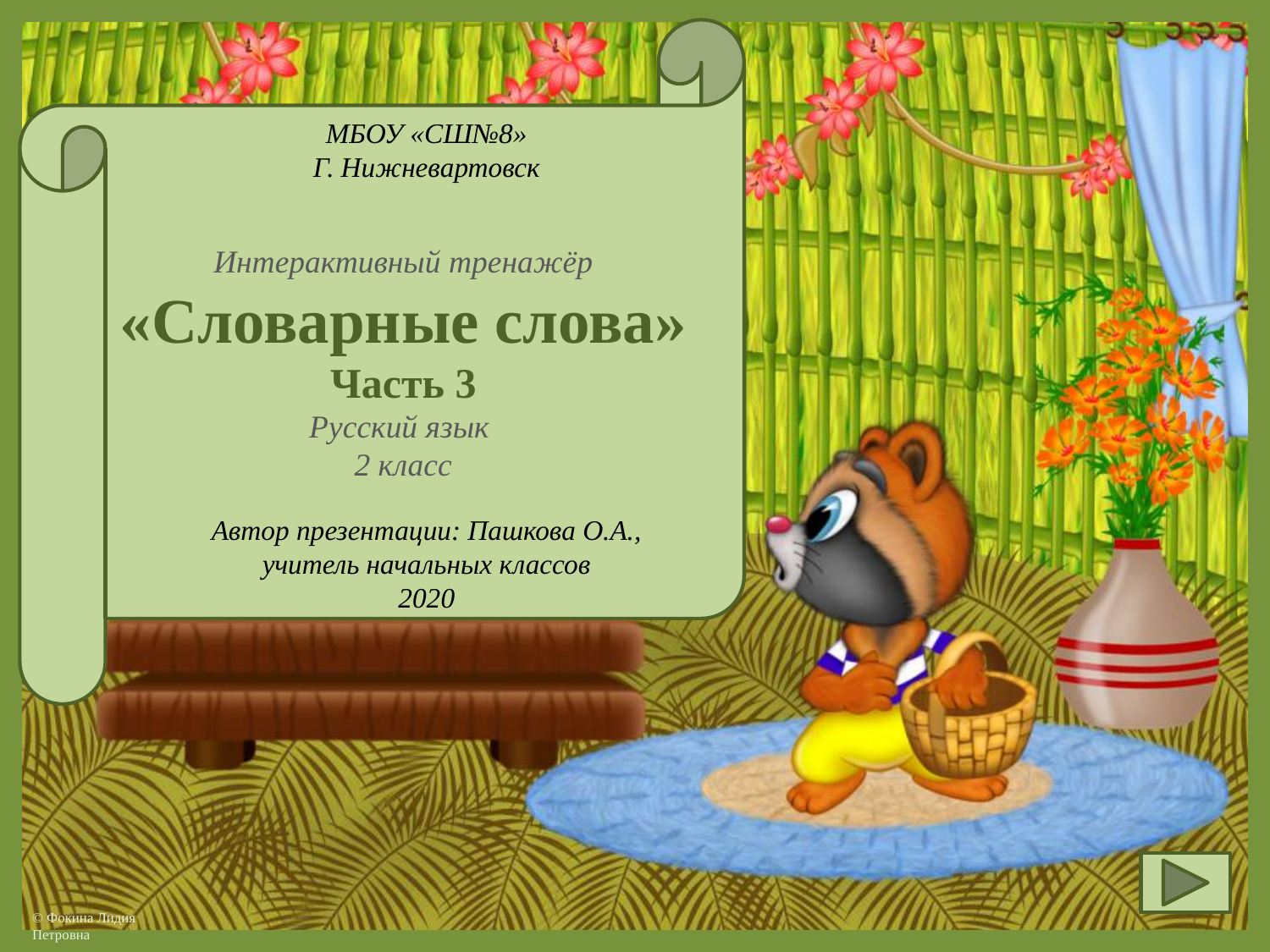

Интерактивный тренажёр
«Словарные слова»
Часть 3
Русский язык
2 класс
МБОУ «СШ№8»
Г. Нижневартовск
Автор презентации: Пашкова О.А.,
учитель начальных классов
2020